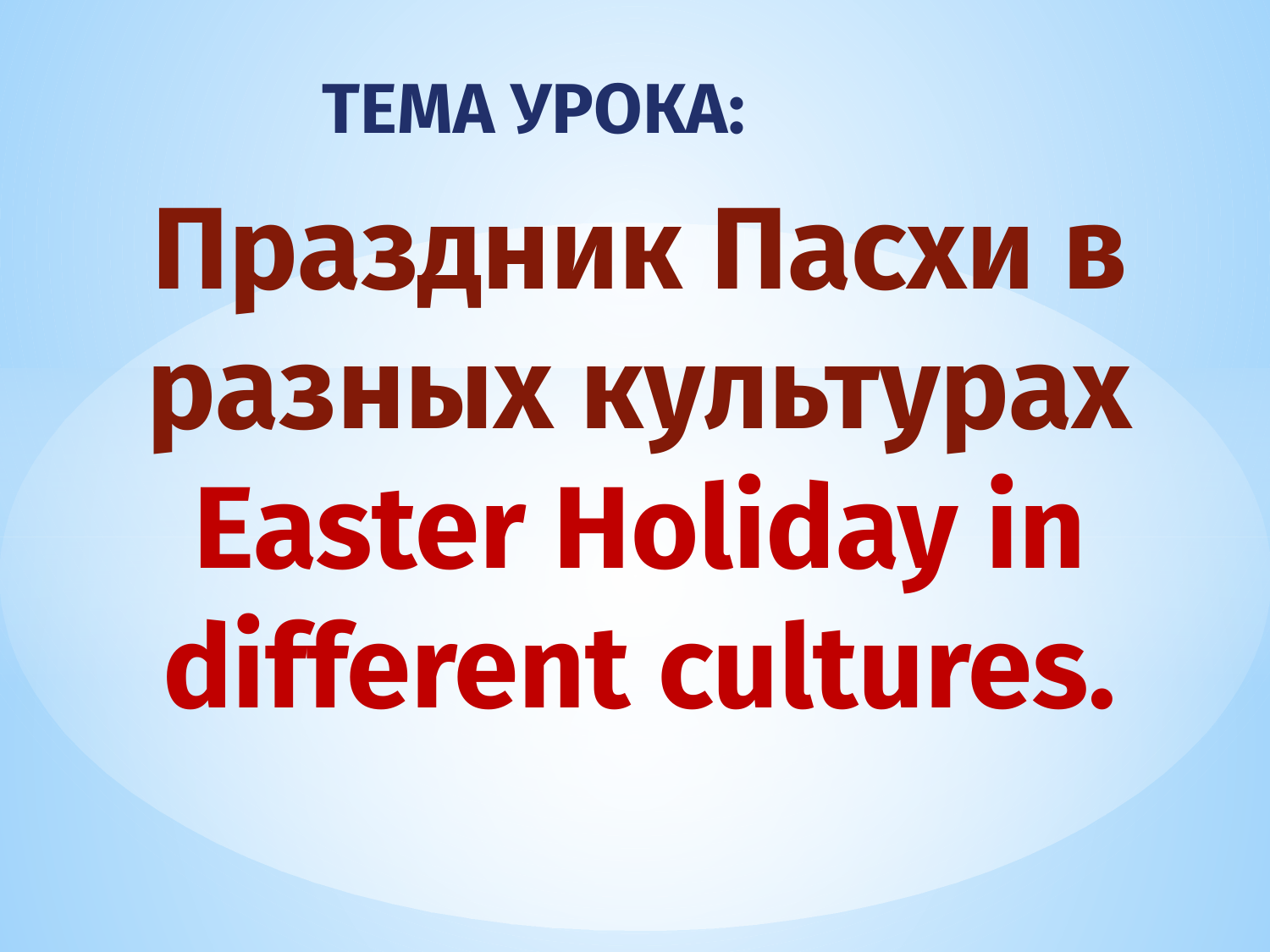

# ТЕМА УРОКА:
Праздник Пасхи в разных культурах Easter Holiday in different cultures.